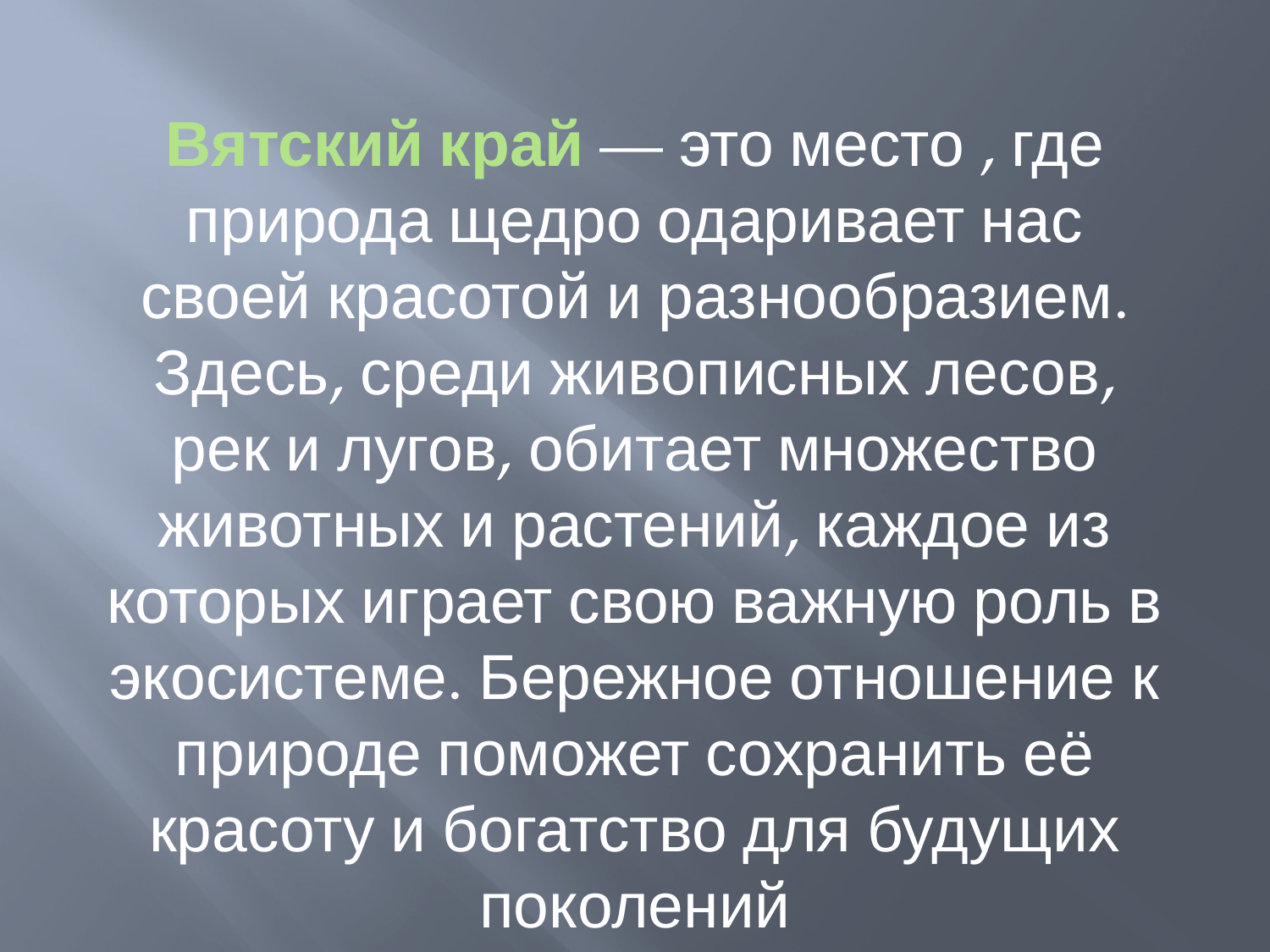

Вятский край — это место , где природа щедро одаривает нас своей красотой и разнообразием. Здесь, среди живописных лесов, рек и лугов, обитает множество животных и растений, каждое из которых играет свою важную роль в экосистеме. Бережное отношение к природе поможет сохранить её красоту и богатство для будущих поколений